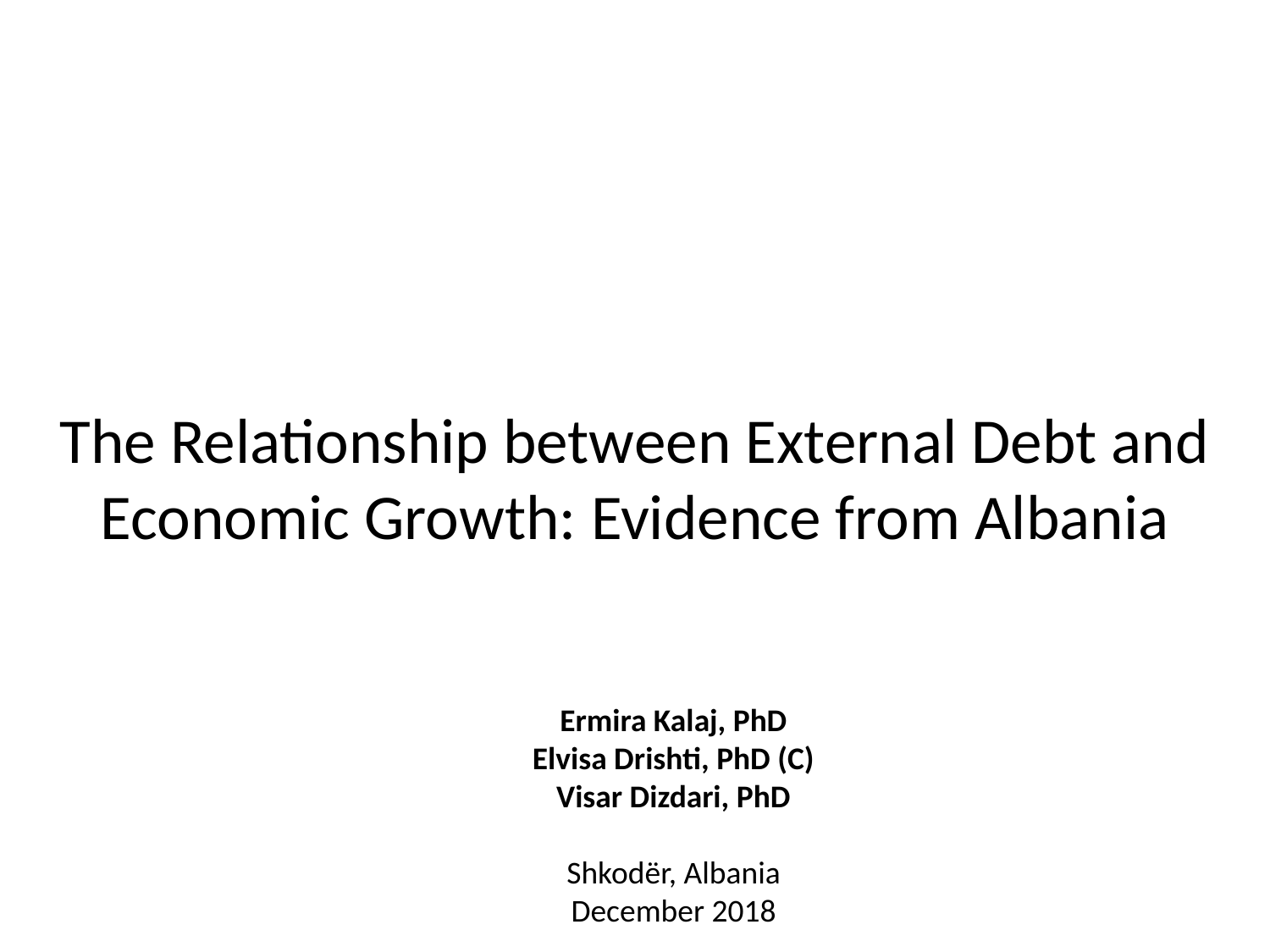

# The Relationship between External Debt and Economic Growth: Evidence from Albania

Ermira Kalaj, PhD
Elvisa Drishti, PhD (C)
Visar Dizdari, PhD

Shkodër, Albania
December 2018